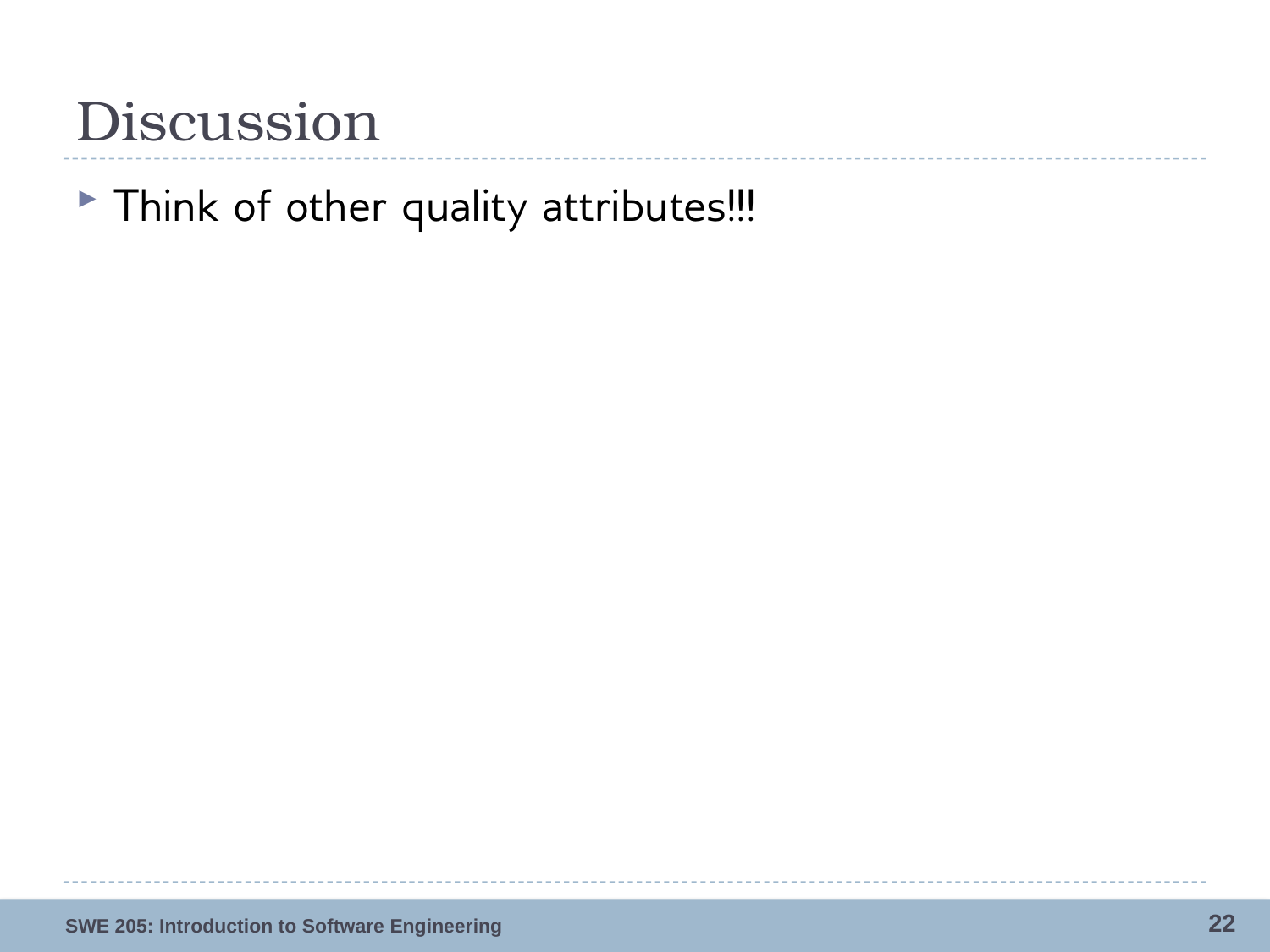

# Discussion
Think of other quality attributes!!!
22